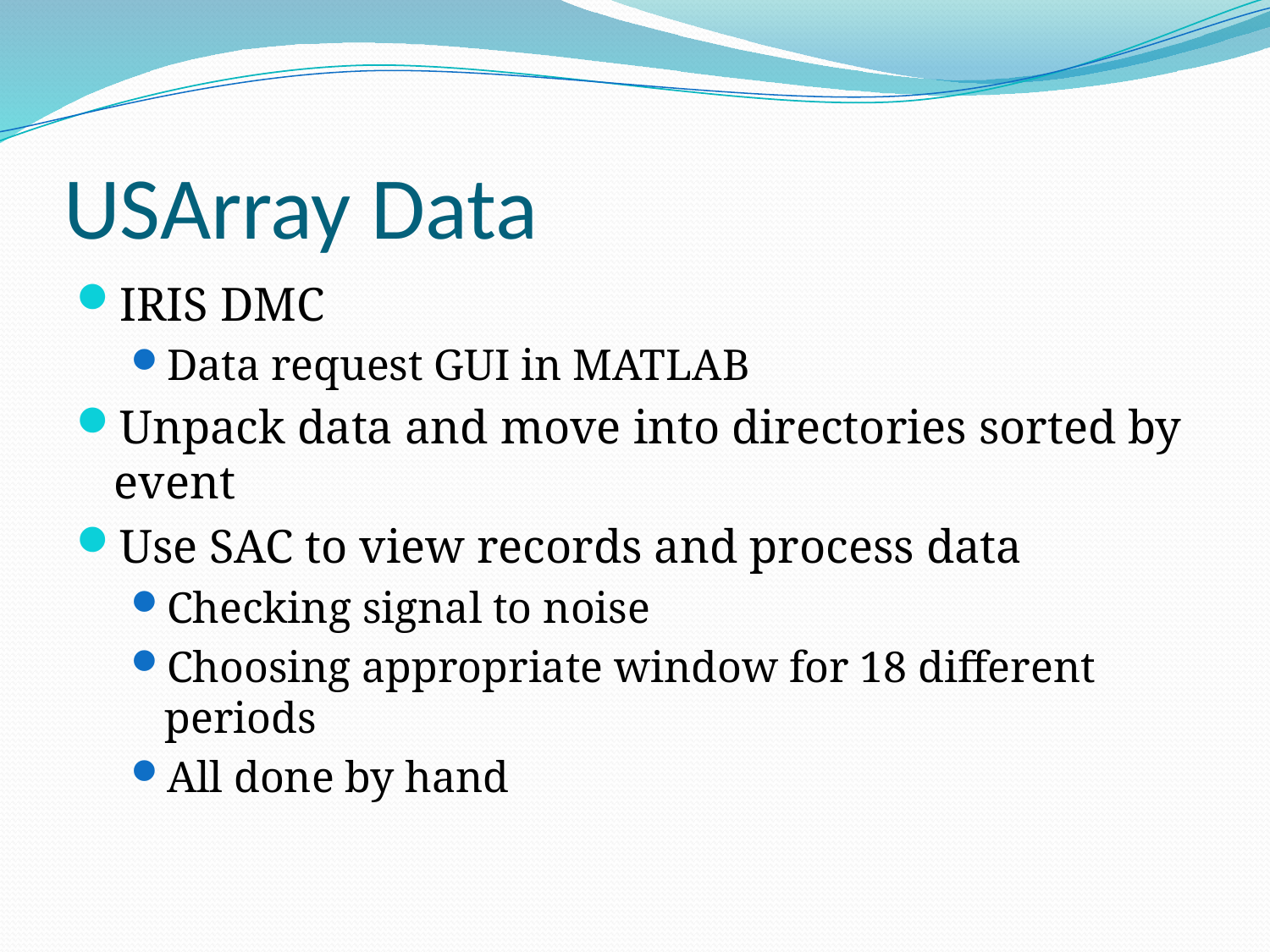

# USArray Data
IRIS DMC
Data request GUI in MATLAB
Unpack data and move into directories sorted by event
Use SAC to view records and process data
Checking signal to noise
Choosing appropriate window for 18 different periods
All done by hand